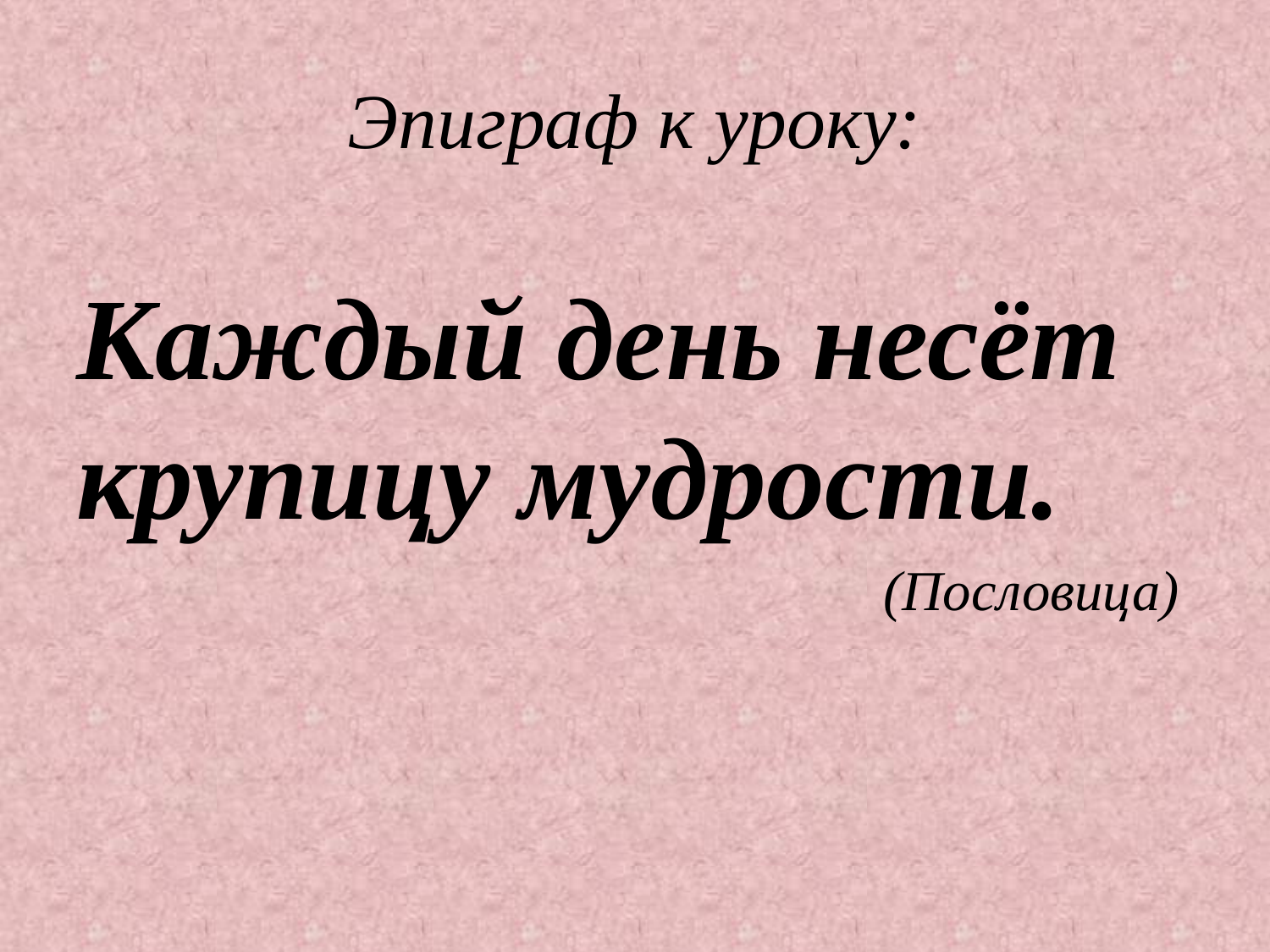

# Эпиграф к уроку:

Каждый день несёт крупицу мудрости.
(Пословица)